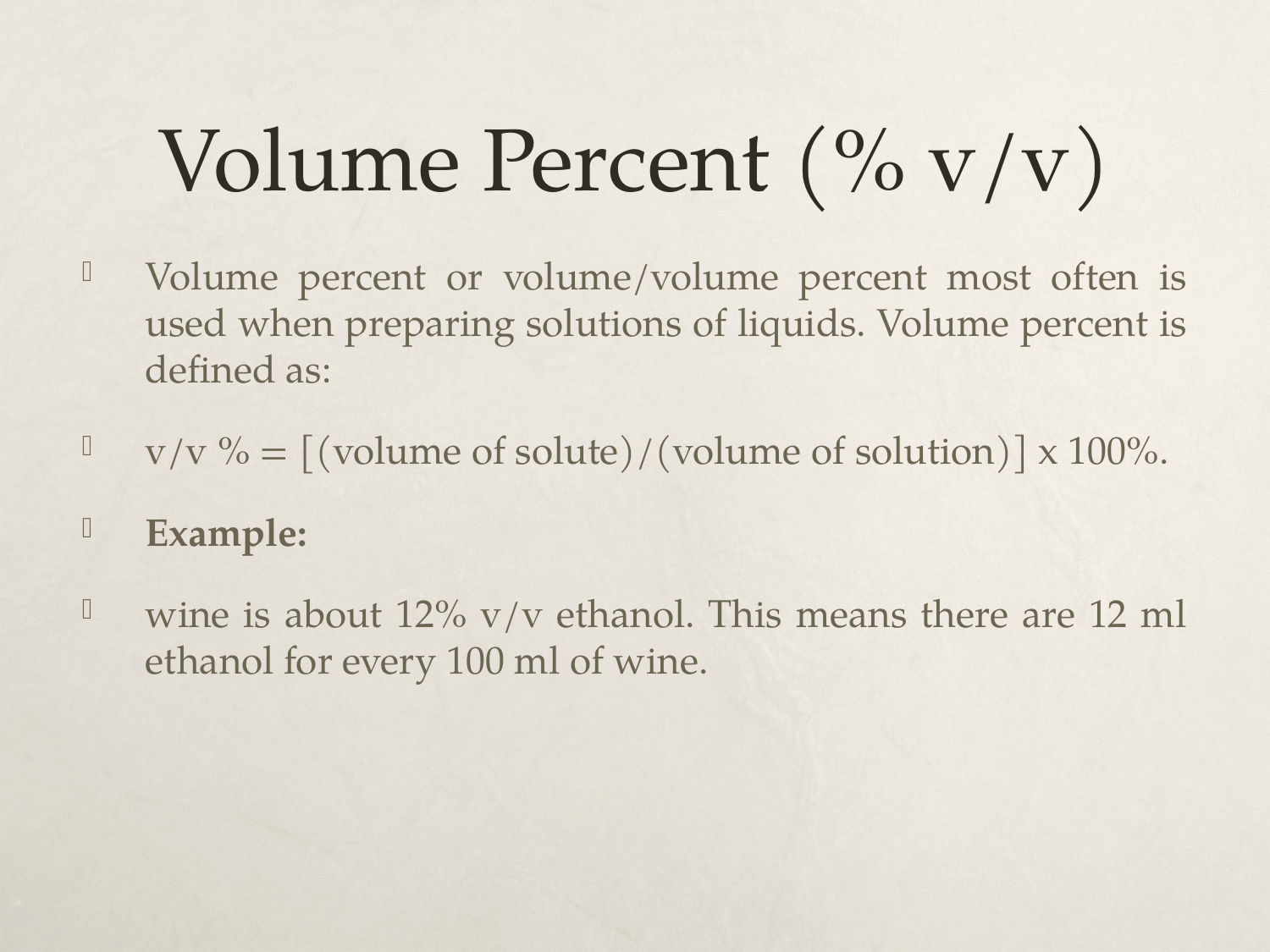

# Volume Percent (% v/v)
Volume percent or volume/volume percent most often is used when preparing solutions of liquids. Volume percent is defined as:
v/v % = [(volume of solute)/(volume of solution)] x 100%.
Example:
wine is about 12% v/v ethanol. This means there are 12 ml ethanol for every 100 ml of wine.